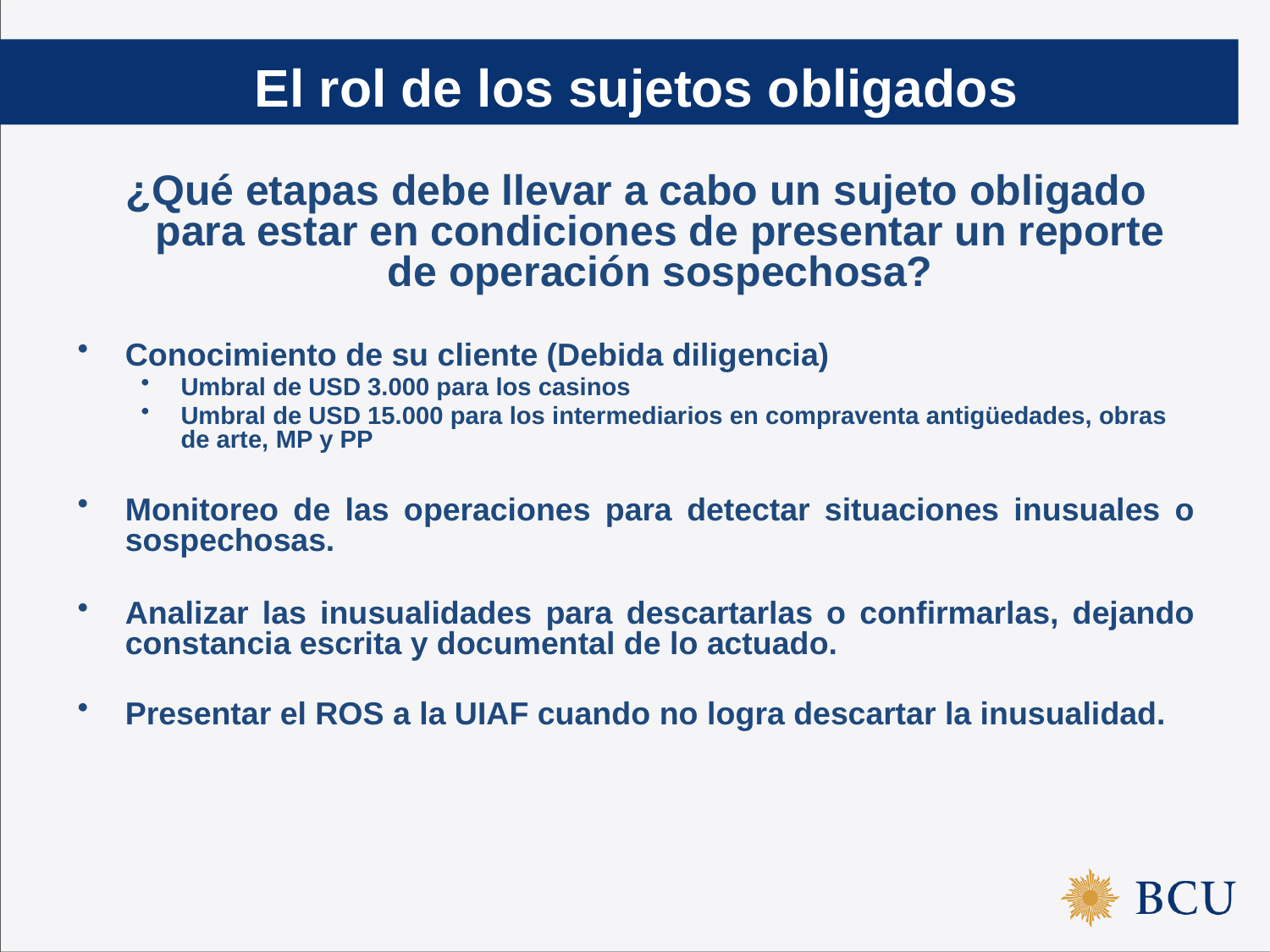

El rol de los sujetos obligados
¿Qué etapas debe llevar a cabo un sujeto obligado para estar en condiciones de presentar un reporte de operación sospechosa?

Conocimiento de su cliente (Debida diligencia)
Umbral de USD 3.000 para los casinos
Umbral de USD 15.000 para los intermediarios en compraventa antigüedades, obras de arte, MP y PP

Monitoreo de las operaciones para detectar situaciones inusuales o sospechosas.

Analizar las inusualidades para descartarlas o confirmarlas, dejando constancia escrita y documental de lo actuado.

Presentar el ROS a la UIAF cuando no logra descartar la inusualidad.